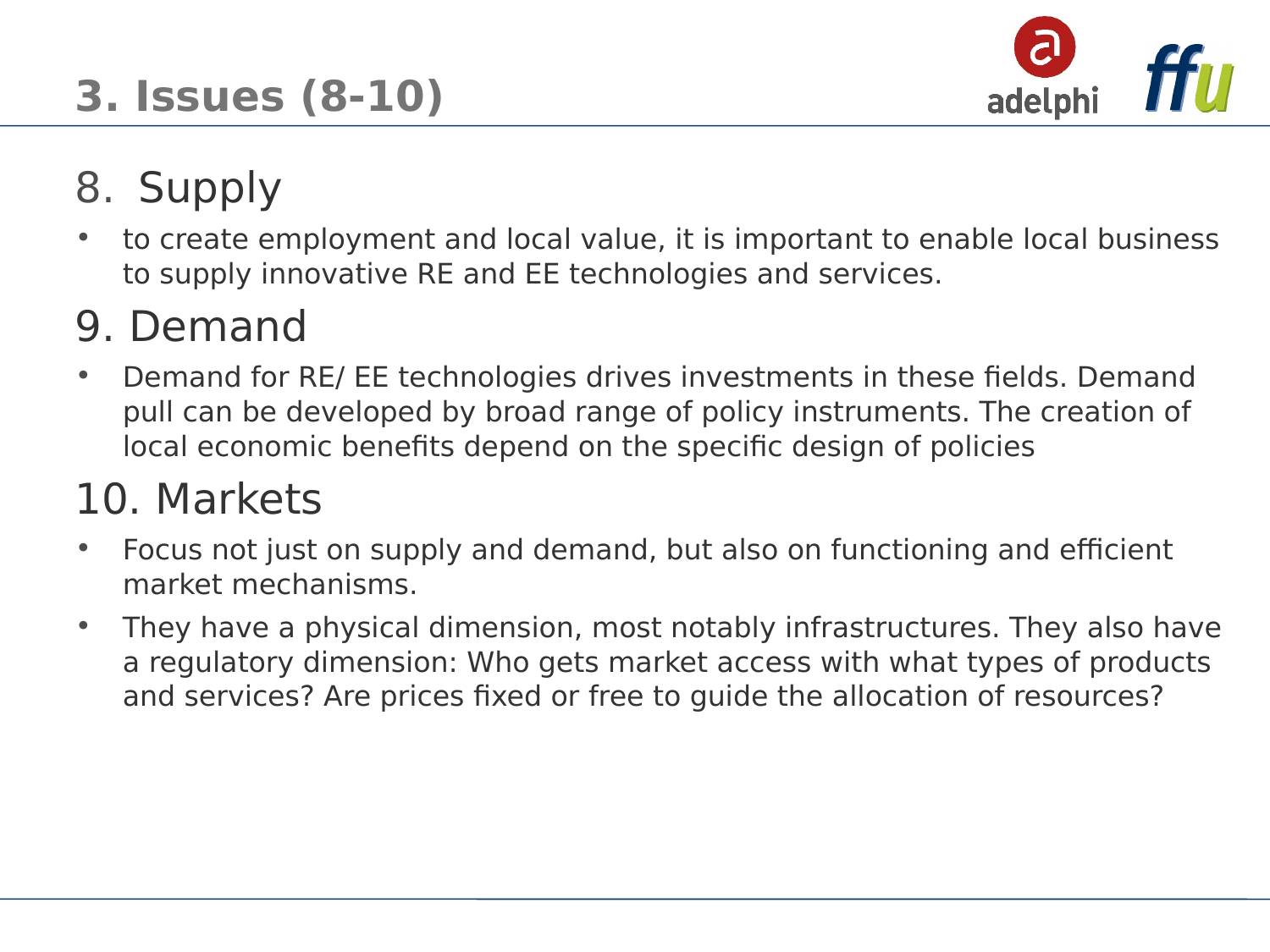

# 3. Issues (8-10)
Supply
to create employment and local value, it is important to enable local business to supply innovative RE and EE technologies and services.
9. Demand
Demand for RE/ EE technologies drives investments in these fields. Demand pull can be developed by broad range of policy instruments. The creation of local economic benefits depend on the specific design of policies
10. Markets
Focus not just on supply and demand, but also on functioning and efficient market mechanisms.
They have a physical dimension, most notably infrastructures. They also have a regulatory dimension: Who gets market access with what types of products and services? Are prices fixed or free to guide the allocation of resources?